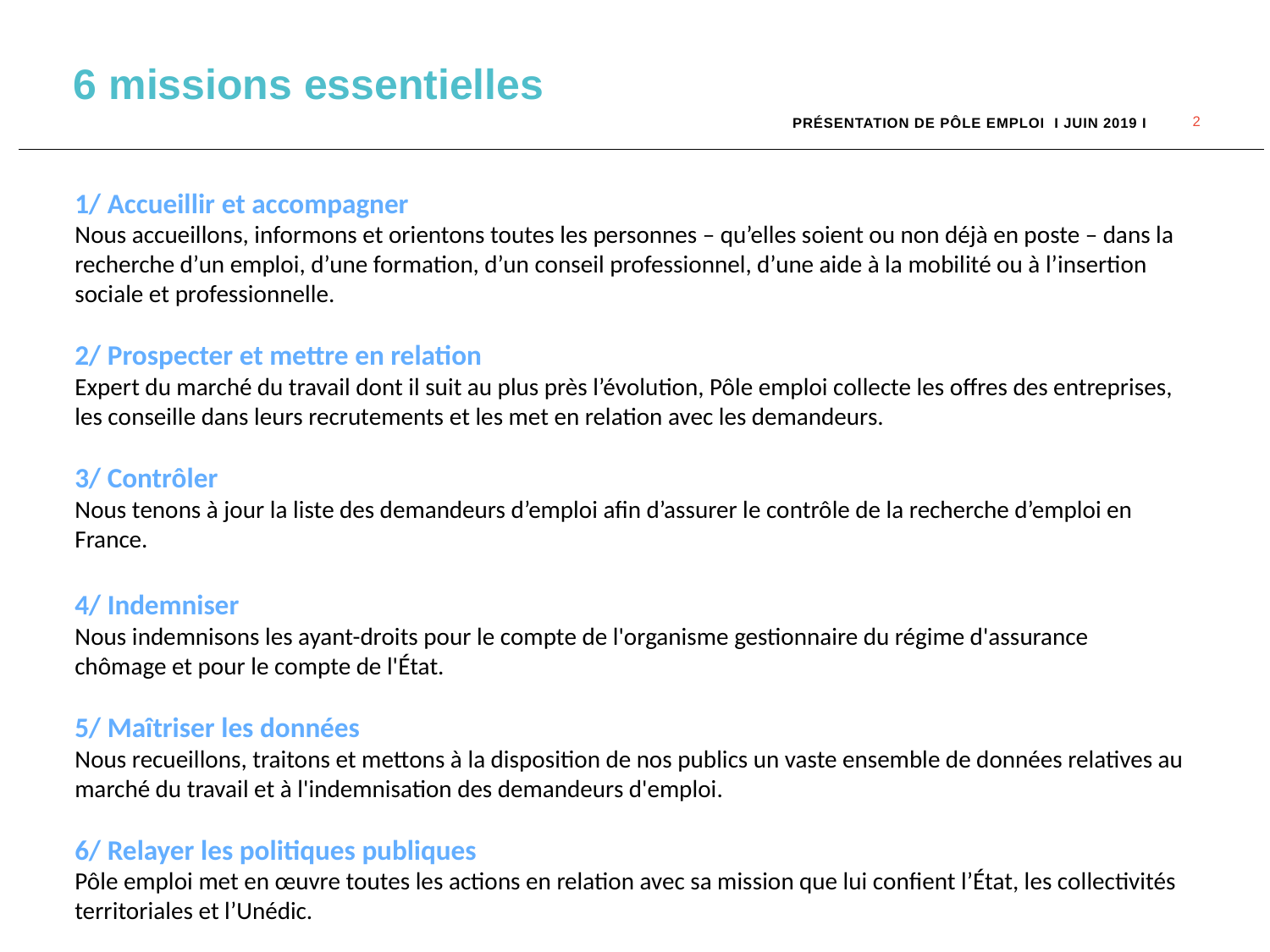

6 missions essentielles
2
PRÉSENTATION DE PÔLE EMPLOI  I JUIN 2019 I

1/ Accueillir et accompagner
Nous accueillons, informons et orientons toutes les personnes – qu’elles soient ou non déjà en poste – dans la recherche d’un emploi, d’une formation, d’un conseil professionnel, d’une aide à la mobilité ou à l’insertion sociale et professionnelle.

2/ Prospecter et mettre en relation
Expert du marché du travail dont il suit au plus près l’évolution, Pôle emploi collecte les offres des entreprises, les conseille dans leurs recrutements et les met en relation avec les demandeurs.

3/ Contrôler
Nous tenons à jour la liste des demandeurs d’emploi afin d’assurer le contrôle de la recherche d’emploi en France.

4/ Indemniser
Nous indemnisons les ayant-droits pour le compte de l'organisme gestionnaire du régime d'assurance chômage et pour le compte de l'État.

5/ Maîtriser les données
Nous recueillons, traitons et mettons à la disposition de nos publics un vaste ensemble de données relatives au marché du travail et à l'indemnisation des demandeurs d'emploi.

6/ Relayer les politiques publiques
Pôle emploi met en œuvre toutes les actions en relation avec sa mission que lui confient l’État, les collectivités territoriales et l’Unédic.